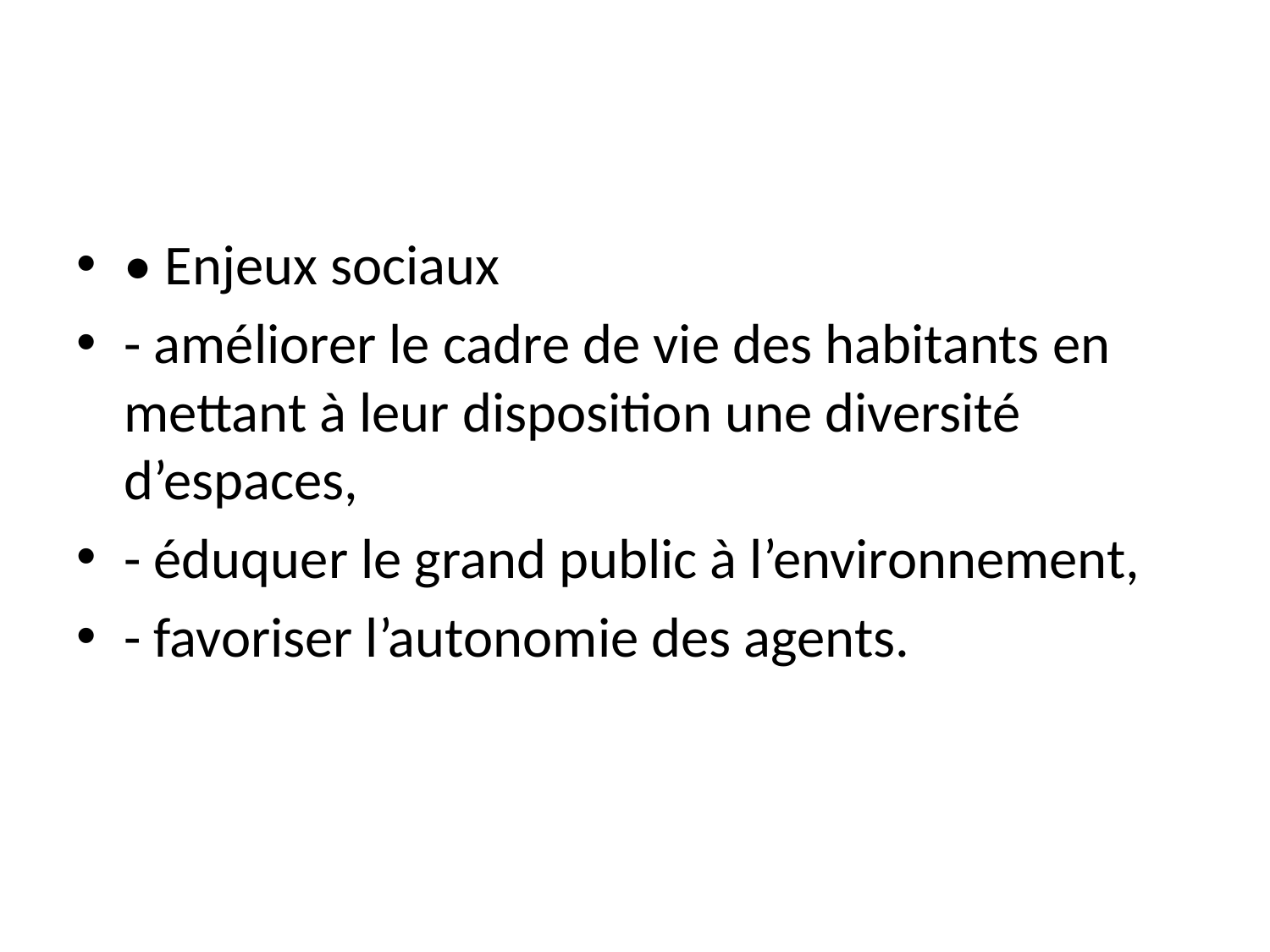

#
• Enjeux sociaux
- améliorer le cadre de vie des habitants en mettant à leur disposition une diversité d’espaces,
- éduquer le grand public à l’environnement,
- favoriser l’autonomie des agents.